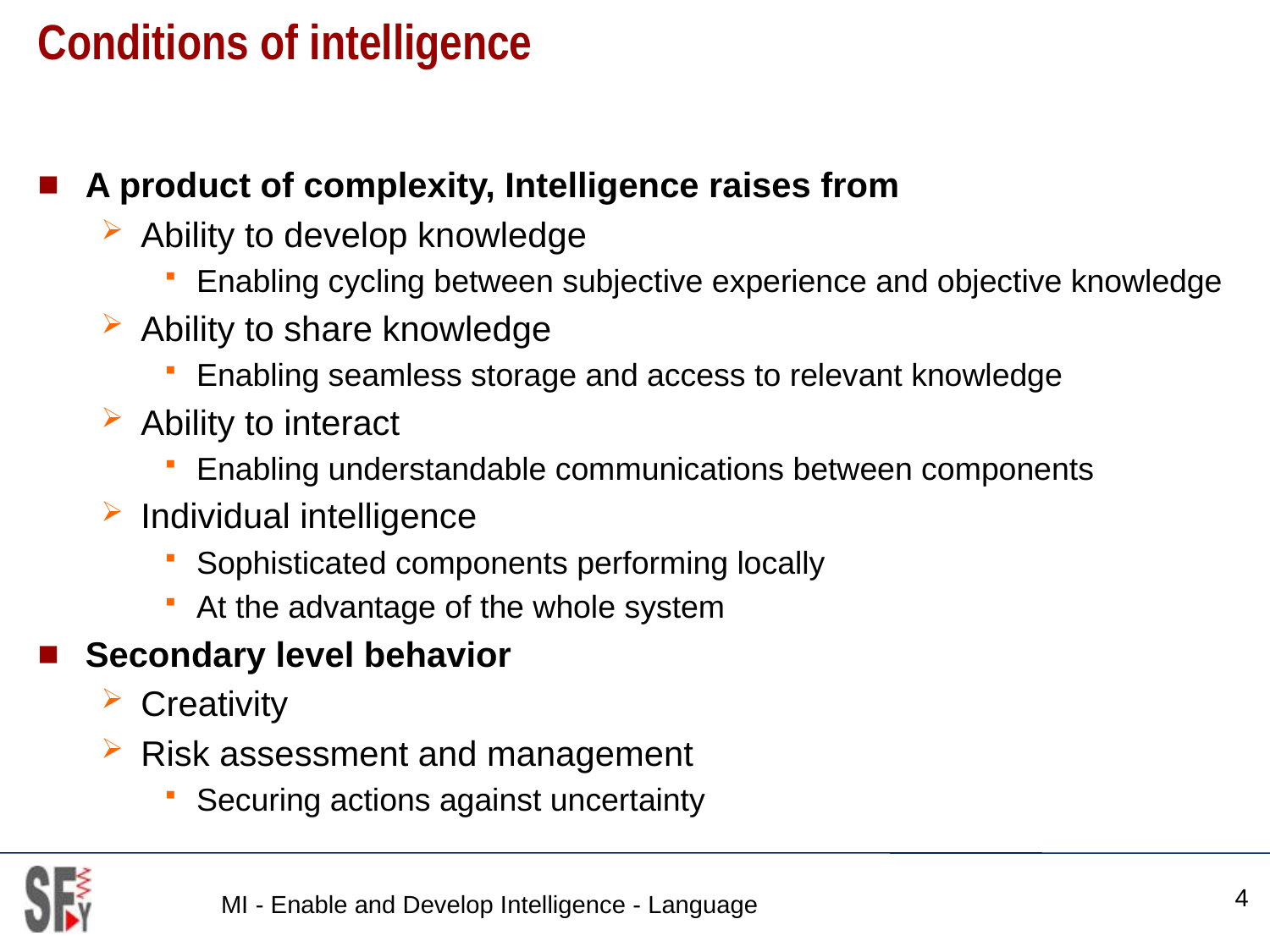

# Conditions of intelligence
A product of complexity, Intelligence raises from
Ability to develop knowledge
Enabling cycling between subjective experience and objective knowledge
Ability to share knowledge
Enabling seamless storage and access to relevant knowledge
Ability to interact
Enabling understandable communications between components
Individual intelligence
Sophisticated components performing locally
At the advantage of the whole system
Secondary level behavior
Creativity
Risk assessment and management
Securing actions against uncertainty
4
MI - Enable and Develop Intelligence - Language